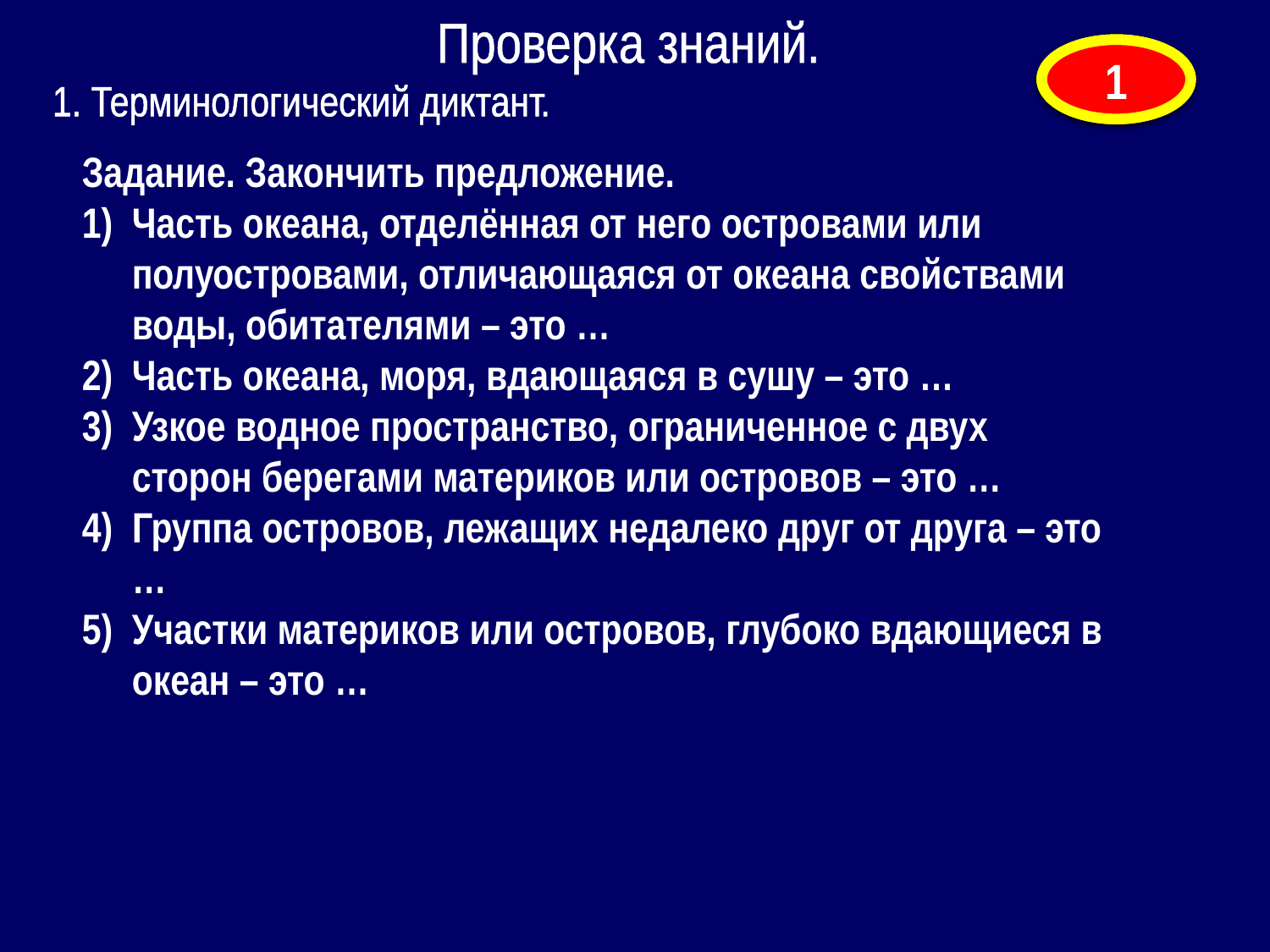

Проверка знаний.
1. Терминологический диктант.
3
2
1
Задание. Закончить предложение.
Часть океана, отделённая от него островами или полуостровами, отличающаяся от океана свойствами воды, обитателями – это …
Часть океана, моря, вдающаяся в сушу – это …
Узкое водное пространство, ограниченное с двух сторон берегами материков или островов – это …
Группа островов, лежащих недалеко друг от друга – это …
Участки материков или островов, глубоко вдающиеся в океан – это …